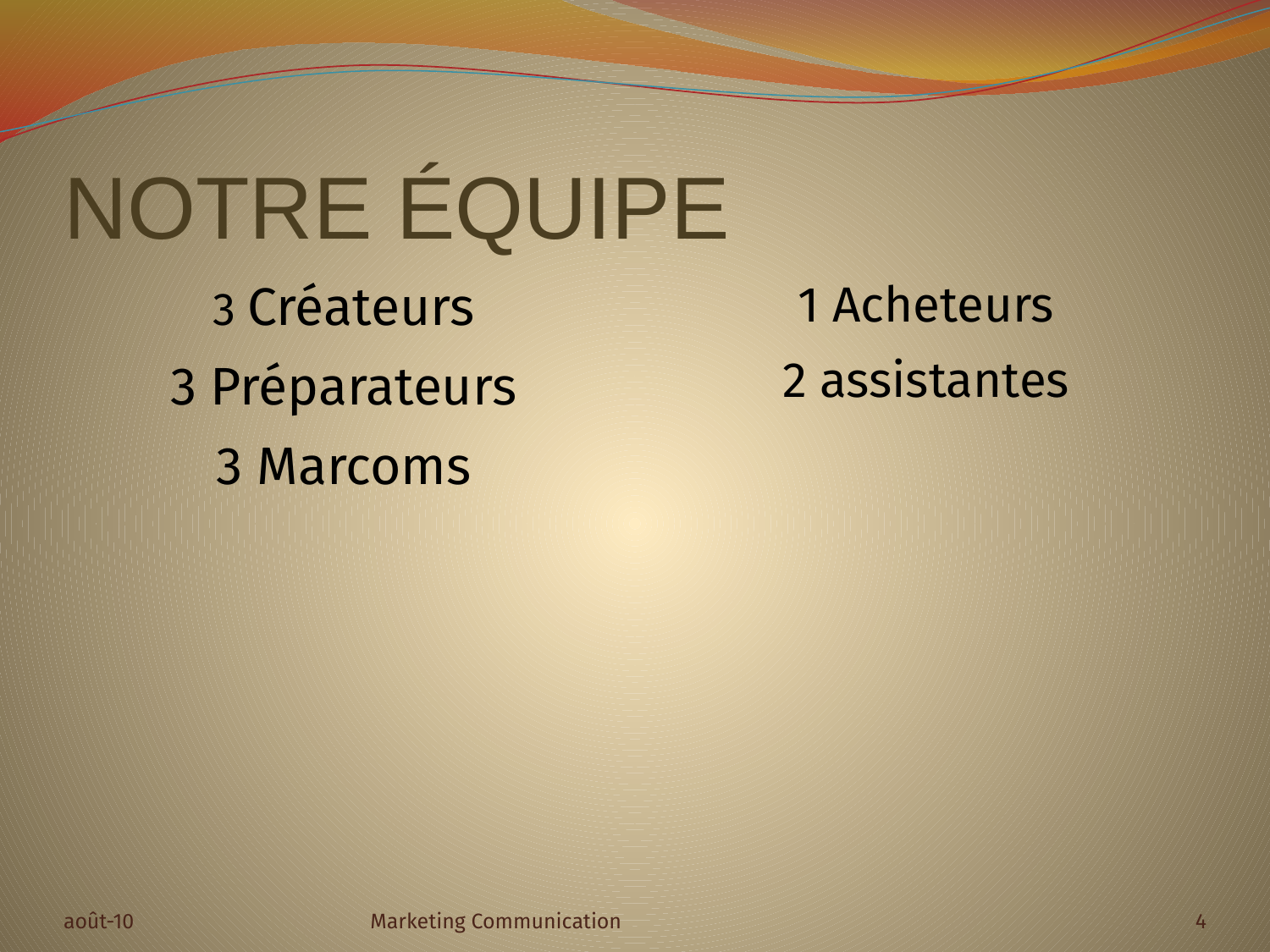

# Notre équipe
3 Créateurs
3 Préparateurs
3 Marcoms
1 Acheteurs
2 assistantes
août-10
Marketing Communication
4